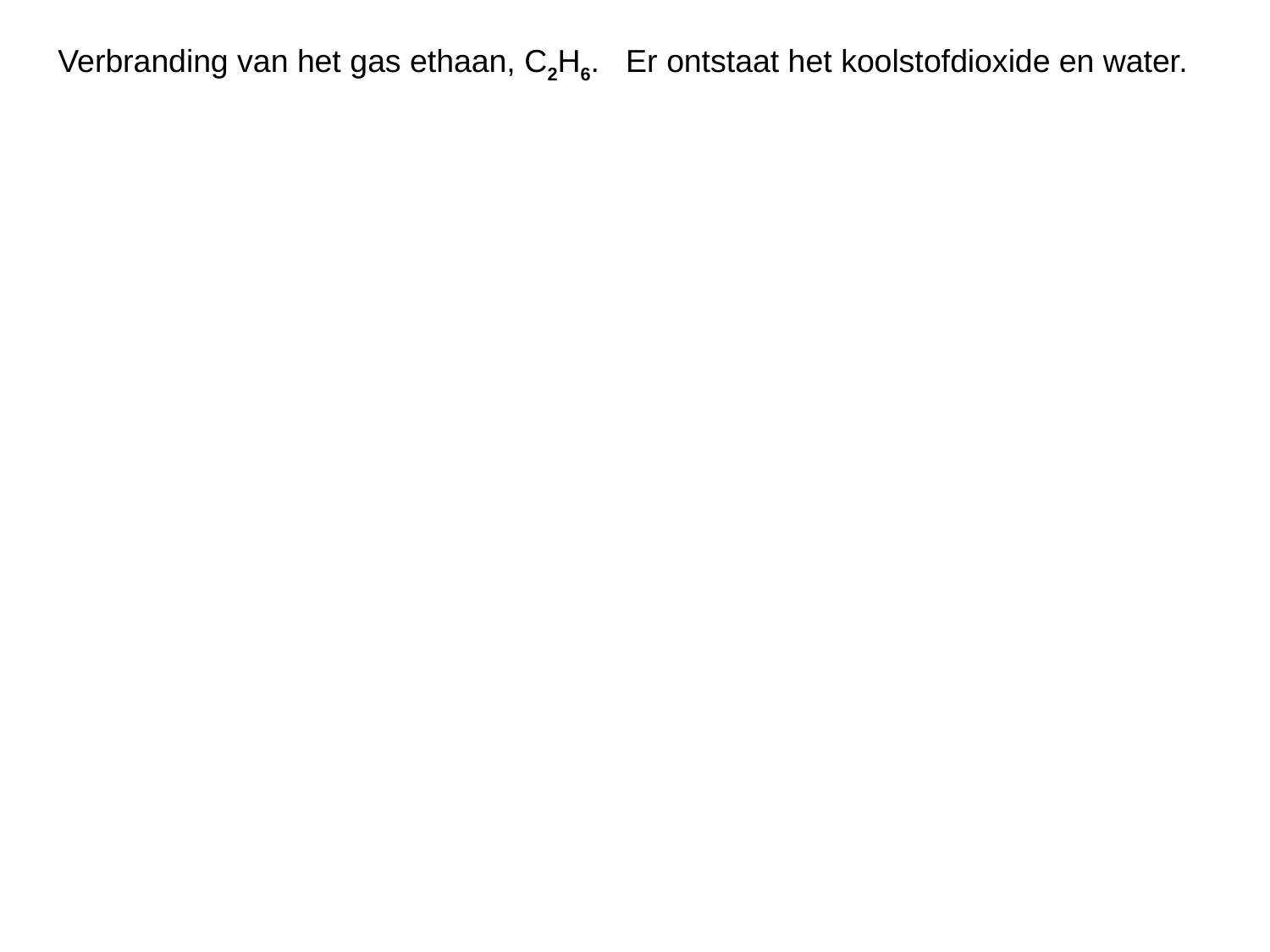

Verbranding van het gas ethaan, C2H6.   Er ontstaat het koolstofdioxide en water.